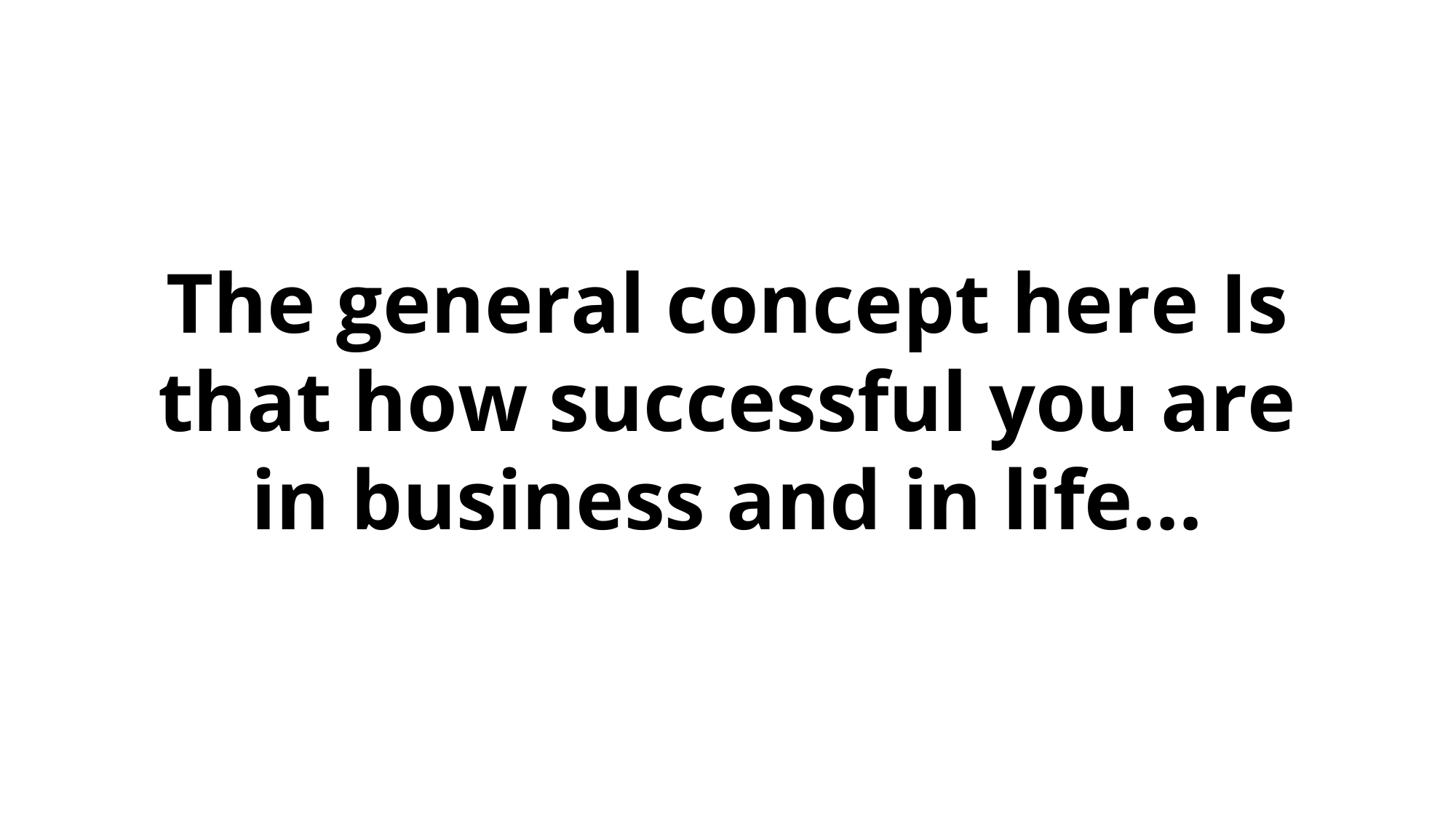

The general concept here Is that how successful you are in business and in life…